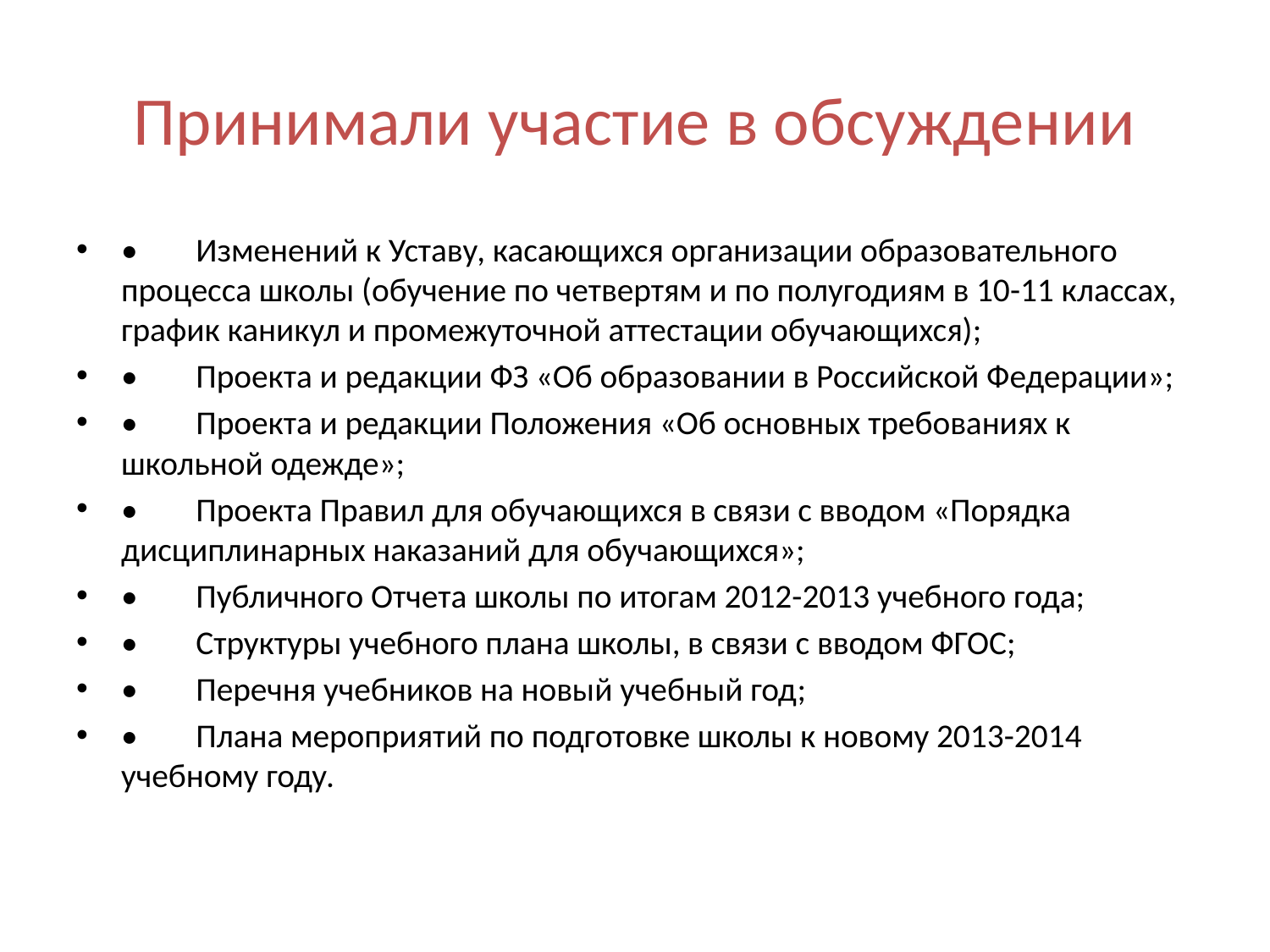

# Принимали участие в обсуждении
•	Изменений к Уставу, касающихся организации образовательного процесса школы (обучение по четвертям и по полугодиям в 10-11 классах, график каникул и промежуточной аттестации обучающихся);
•	Проекта и редакции ФЗ «Об образовании в Российской Федерации»;
•	Проекта и редакции Положения «Об основных требованиях к школьной одежде»;
•	Проекта Правил для обучающихся в связи с вводом «Порядка дисциплинарных наказаний для обучающихся»;
•	Публичного Отчета школы по итогам 2012-2013 учебного года;
•	Структуры учебного плана школы, в связи с вводом ФГОС;
•	Перечня учебников на новый учебный год;
•	Плана мероприятий по подготовке школы к новому 2013-2014 учебному году.